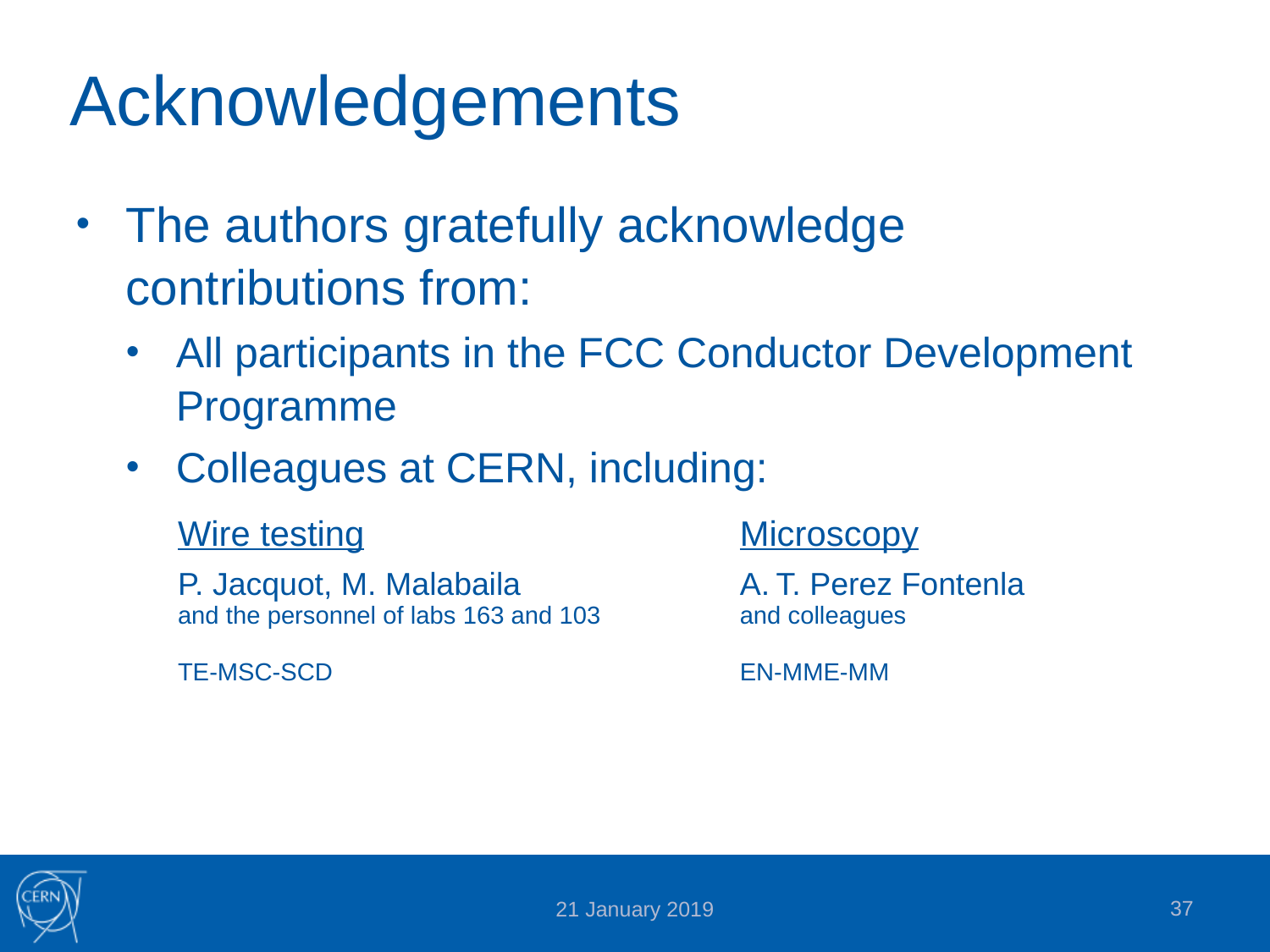

# Acknowledgements
The authors gratefully acknowledge contributions from:
All participants in the FCC Conductor Development Programme
Colleagues at CERN, including:
| Wire testing | Microscopy |
| --- | --- |
| P. Jacquot, M. Malabaila and the personnel of labs 163 and 103 | A. T. Perez Fontenla and colleagues |
| TE-MSC-SCD | EN-MME-MM |
37
21 January 2019